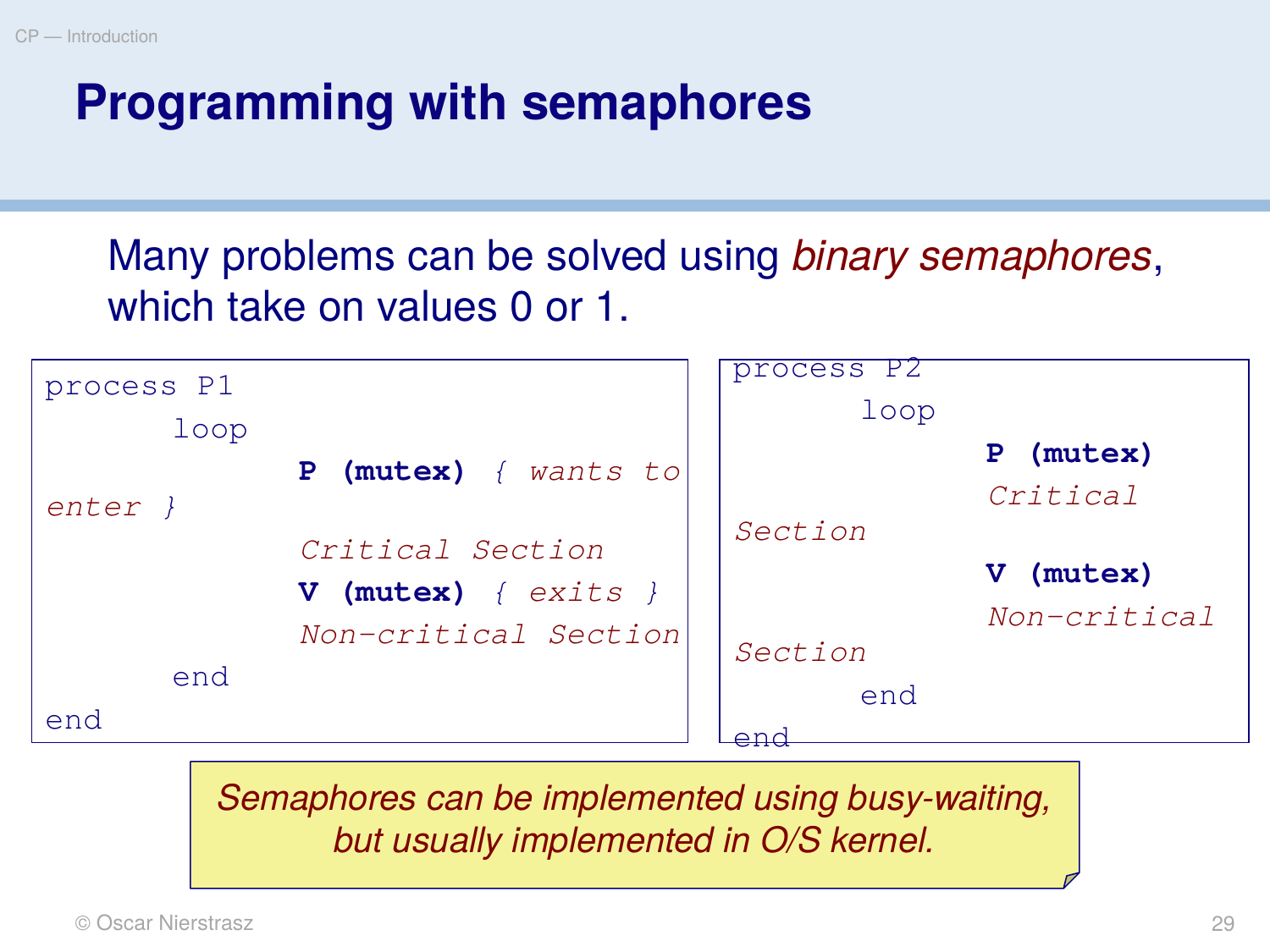

CP — Introduction
# Programming with semaphores
Many problems can be solved using binary semaphores, which take on values 0 or 1.
process P1
	loop
		P (mutex) { wants to enter }
		Critical Section
		V (mutex) { exits }
		Non-critical Section
	end
end
process P2
	loop
		P (mutex)
		Critical Section
		V (mutex)
		Non-critical Section
	end
end
Semaphores can be implemented using busy-waiting, but usually implemented in O/S kernel.
© Oscar Nierstrasz
29